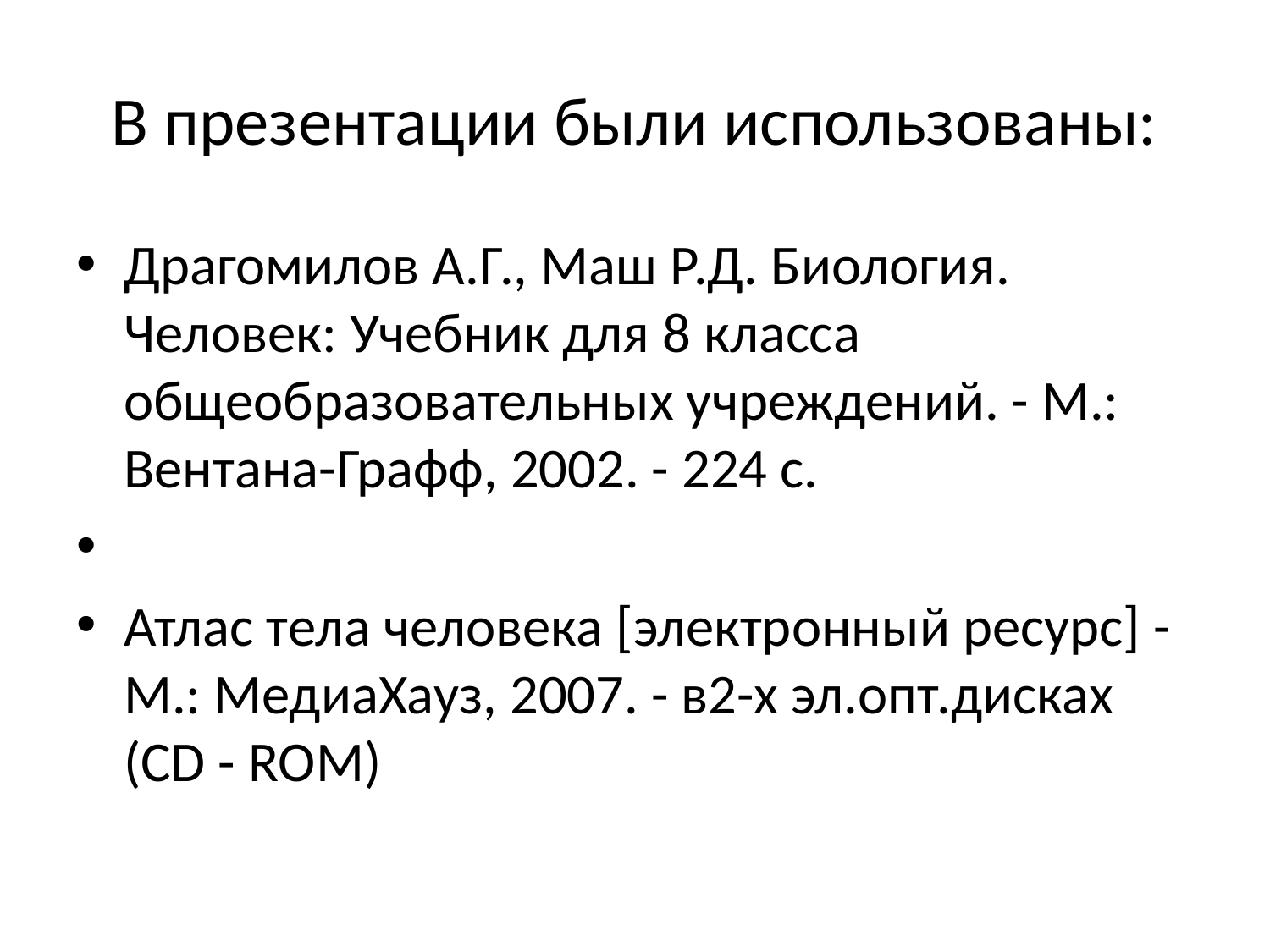

# В презентации были использованы:
Драгомилов А.Г., Маш Р.Д. Биология. Человек: Учебник для 8 класса общеобразовательных учреждений. - М.: Вентана-Графф, 2002. - 224 с.

Атлас тела человека [электронный ресурс] - М.: МедиаХауз, 2007. - в2-х эл.опт.дисках (CD - ROM)